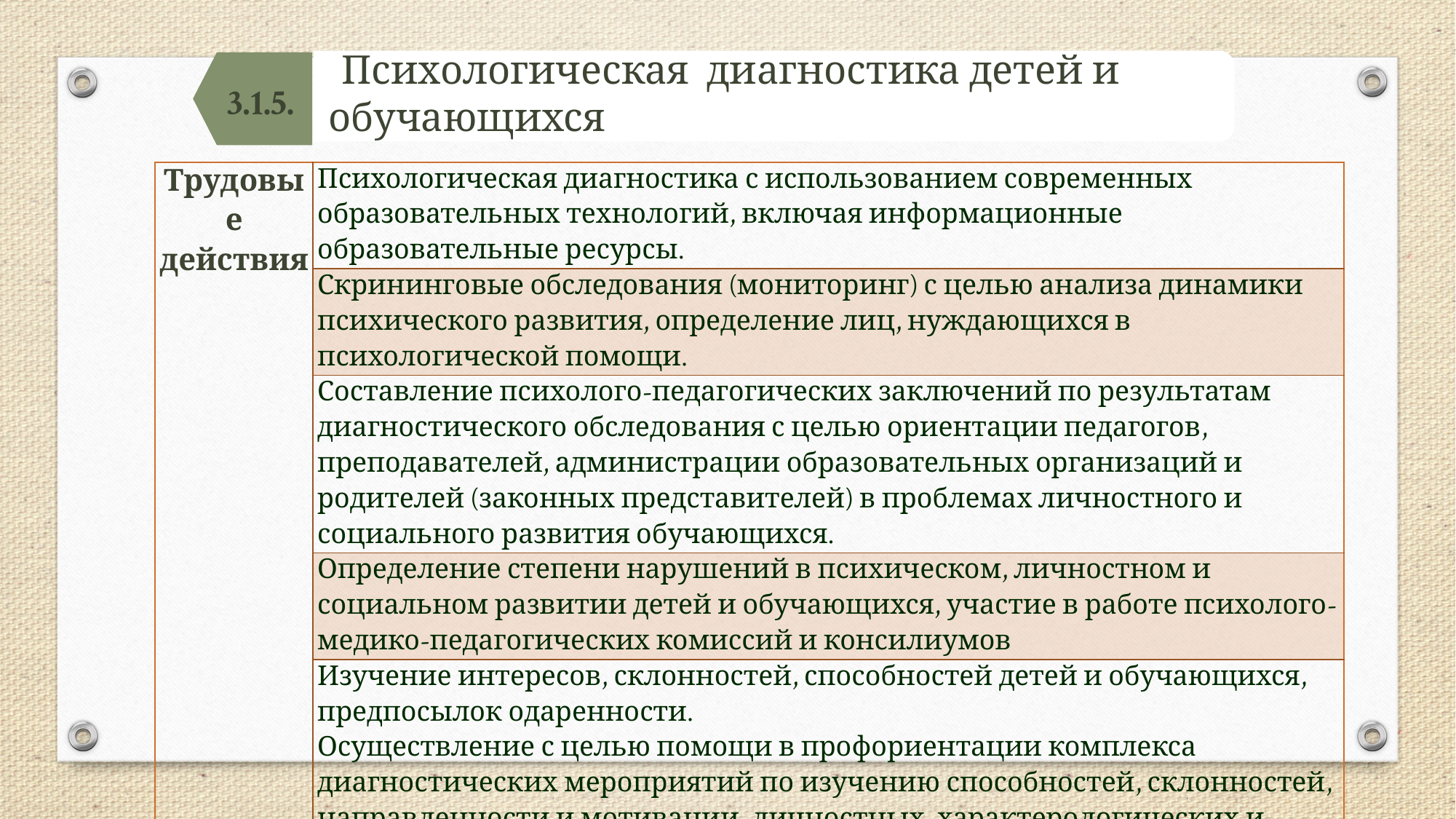

Психологическая  диагностика детей и обучающихся
 3.1.5.
| Трудовые действия | Психологическая диагностика с использованием современных образовательных технологий, включая информационные образовательные ресурсы. |
| --- | --- |
|  | Скрининговые обследования (мониторинг) с целью анализа динамики психического развития, определение лиц, нуждающихся в психологической помощи. |
|  | Составление психолого-педагогических заключений по результатам диагностического обследования с целью ориентации педагогов, преподавателей, администрации образовательных организаций и родителей (законных представителей) в проблемах личностного и социального развития обучающихся. |
|  | Определение степени нарушений в психическом, личностном и социальном развитии детей и обучающихся, участие в работе психолого-медико-педагогических комиссий и консилиумов |
|  | Изучение интересов, склонностей, способностей детей и обучающихся, предпосылок одаренности. Осуществление с целью помощи в профориентации комплекса диагностических мероприятий по изучению способностей, склонностей, направленности и мотивации, личностных, характерологических и прочих особенностей в соответствии с ФГОС. |